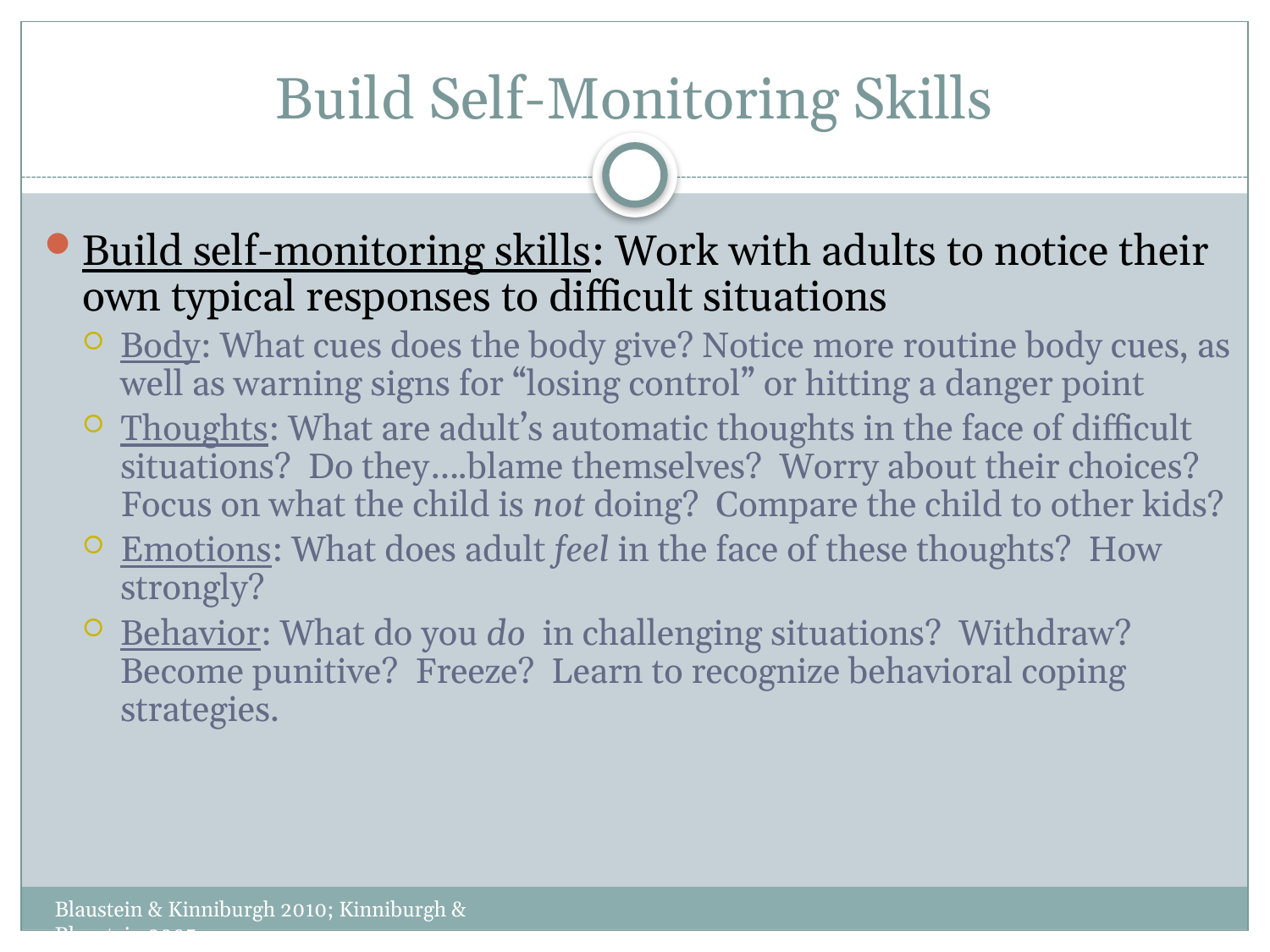

# Build Self-Monitoring Skills
Build self-monitoring skills: Work with adults to notice their own typical responses to difficult situations
Body: What cues does the body give? Notice more routine body cues, as well as warning signs for “losing control” or hitting a danger point
Thoughts: What are adult’s automatic thoughts in the face of difficult situations?  Do they….blame themselves?  Worry about their choices? Focus on what the child is not doing?  Compare the child to other kids?
Emotions: What does adult feel in the face of these thoughts?  How strongly?
Behavior: What do you do  in challenging situations?  Withdraw?  Become punitive?  Freeze?  Learn to recognize behavioral coping strategies.
Blaustein & Kinniburgh 2010; Kinniburgh & Blaustein 2005